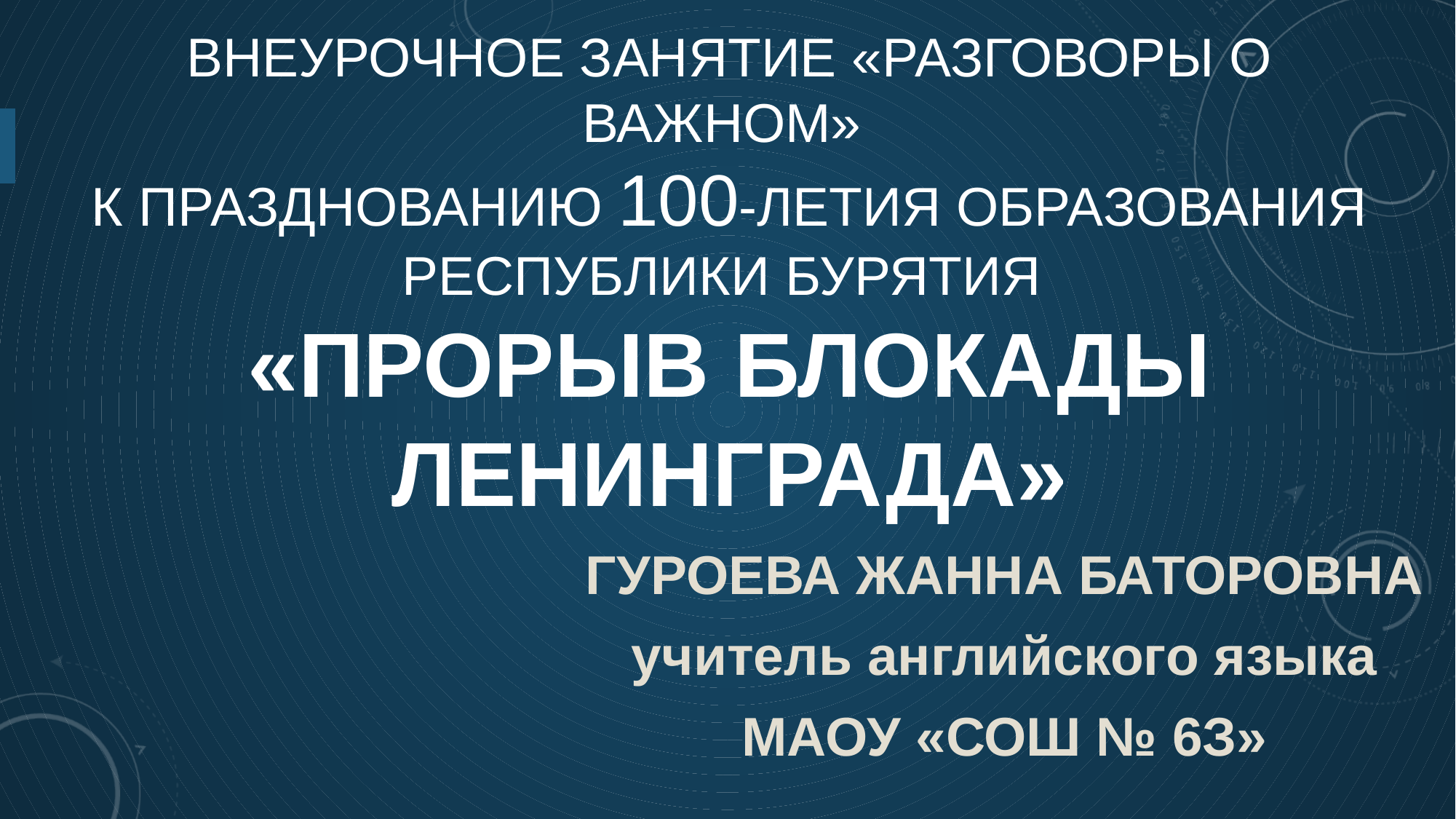

# Внеурочное занятие «Разговоры о важном» к празднованию 100-летия образования Республики Бурятия «ПРОРЫВ БЛОКАДЫ ЛЕНИНГРАДА»
ГУРОЕВА ЖАННА БАТОРОВНА
учитель английского языка
МАОУ «СОШ № 6З»